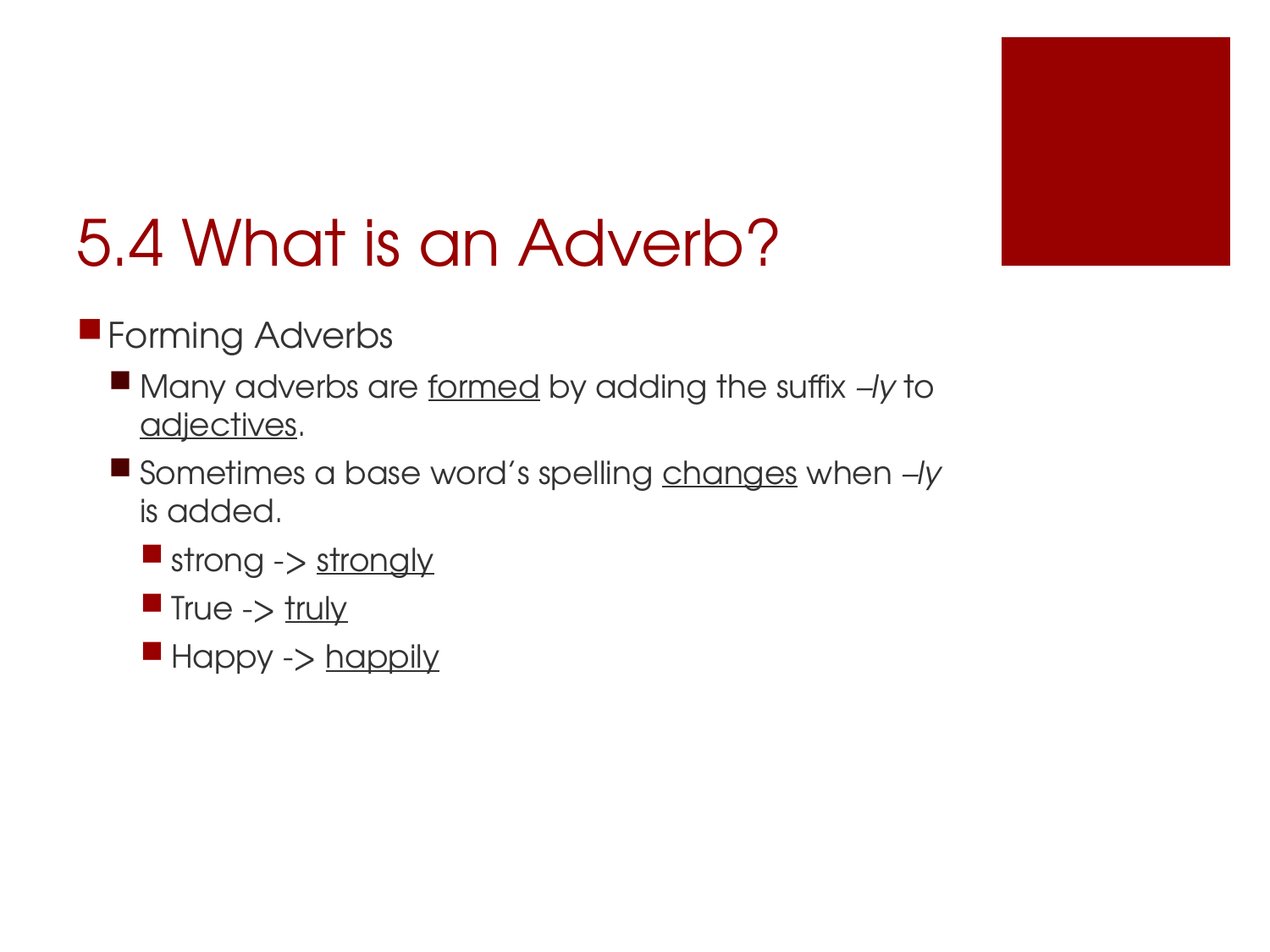

# 5.4 What is an Adverb?
Forming Adverbs
Many adverbs are formed by adding the suffix –ly to adjectives.
Sometimes a base word’s spelling changes when –ly is added.
strong -> strongly
True -> truly
Happy -> happily